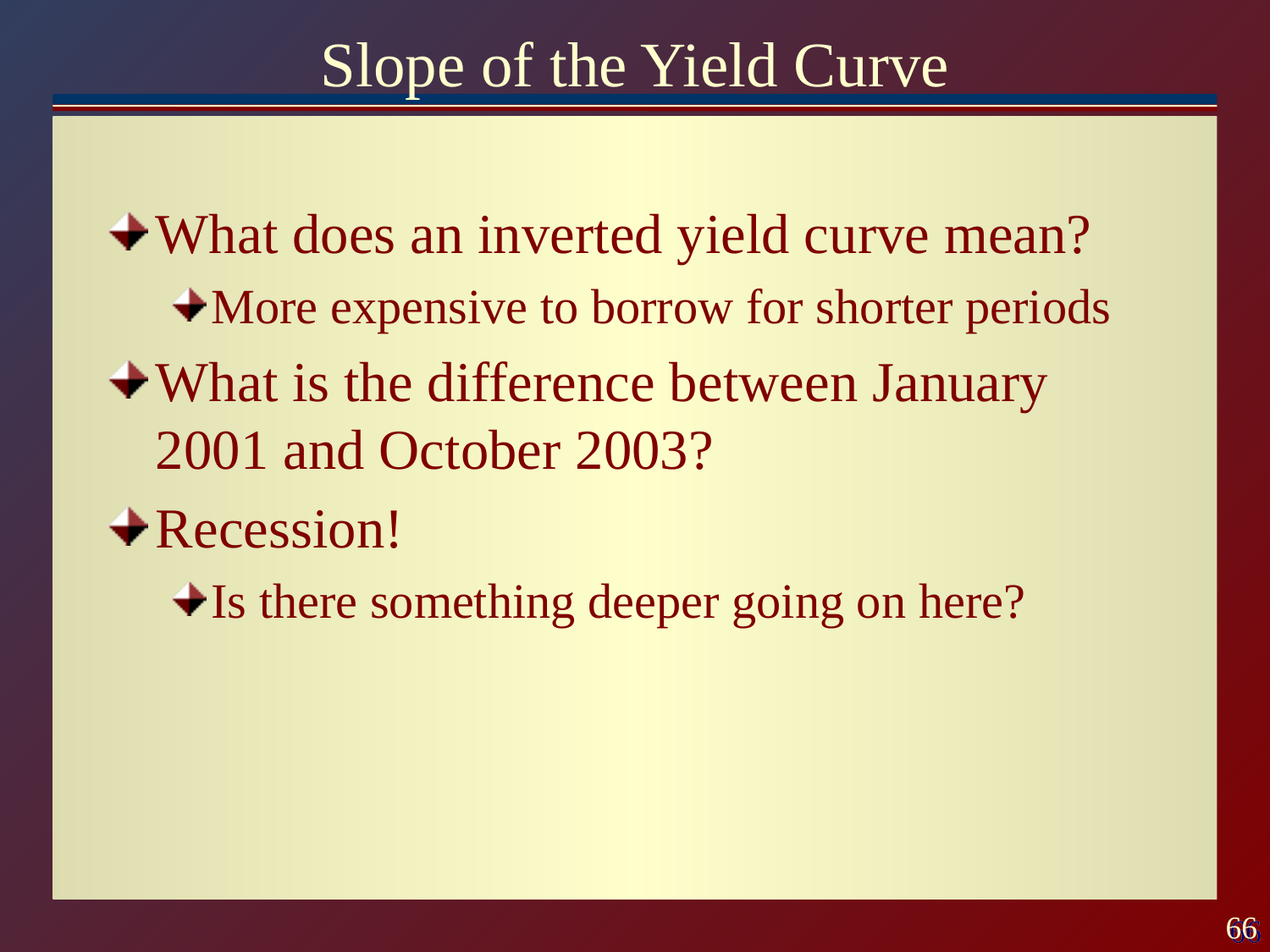

# Slope of the Yield Curve
What does an inverted yield curve mean?
More expensive to borrow for shorter periods
What is the difference between January 2001 and October 2003?
Recession!
Is there something deeper going on here?